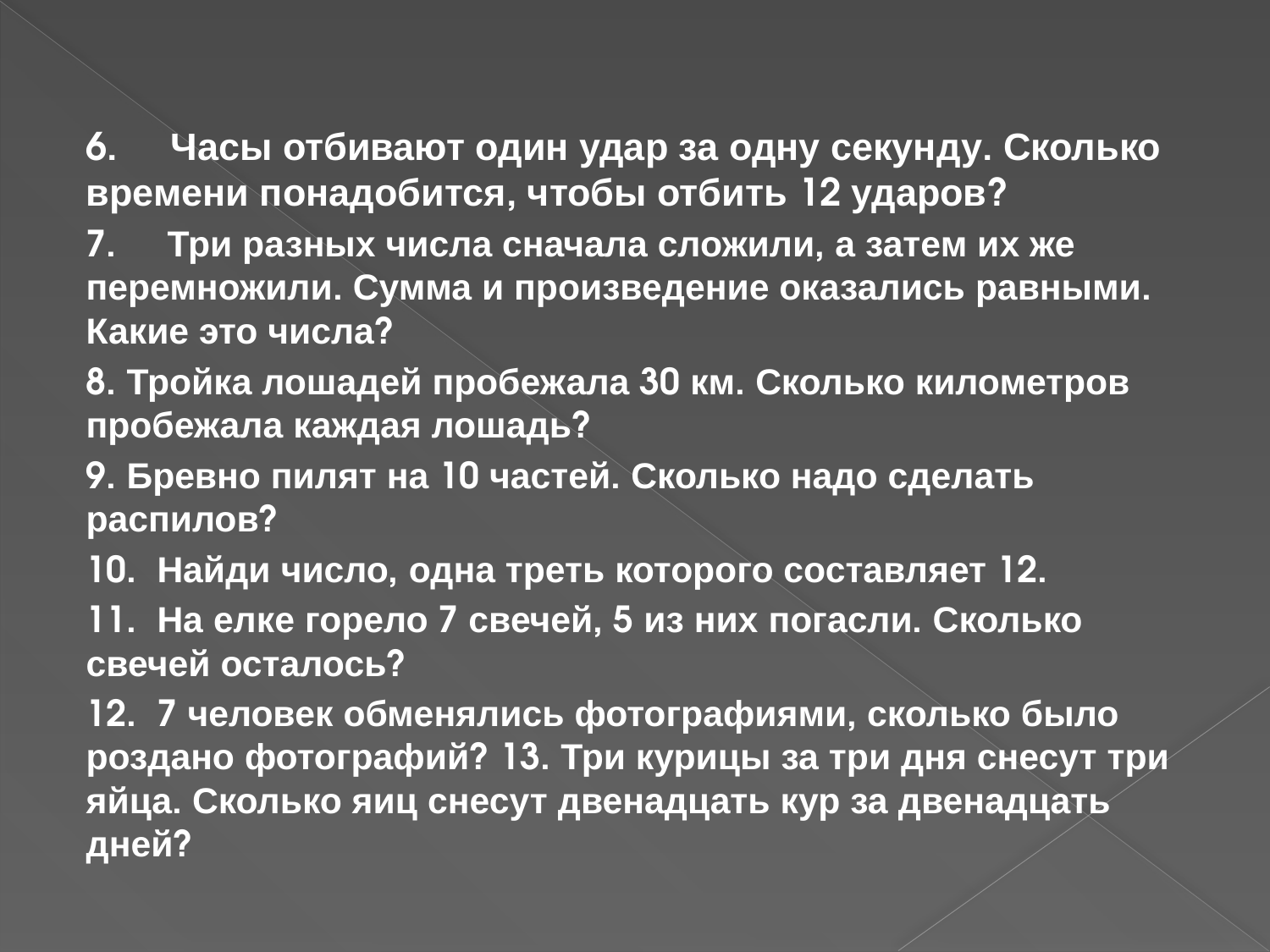

#
6.     Часы отбивают один удар за одну секунду. Сколько времени понадобится, чтобы отбить 12 ударов?
7.     Три разных числа сначала сложили, а затем их же перемножили. Сумма и произведение оказались равными. Какие это числа?
8. Тройка лошадей пробежала 30 км. Сколько километров пробежала каждая лошадь?
9. Бревно пилят на 10 частей. Сколько надо сделать распилов?
10.  Найди число, одна треть которого составляет 12.
11.  На елке горело 7 свечей, 5 из них погасли. Сколько свечей осталось?
12.  7 человек обменялись фотографиями, сколько было роздано фотографий? 13. Три курицы за три дня снесут три яйца. Сколько яиц снесут двенадцать кур за двенадцать дней?